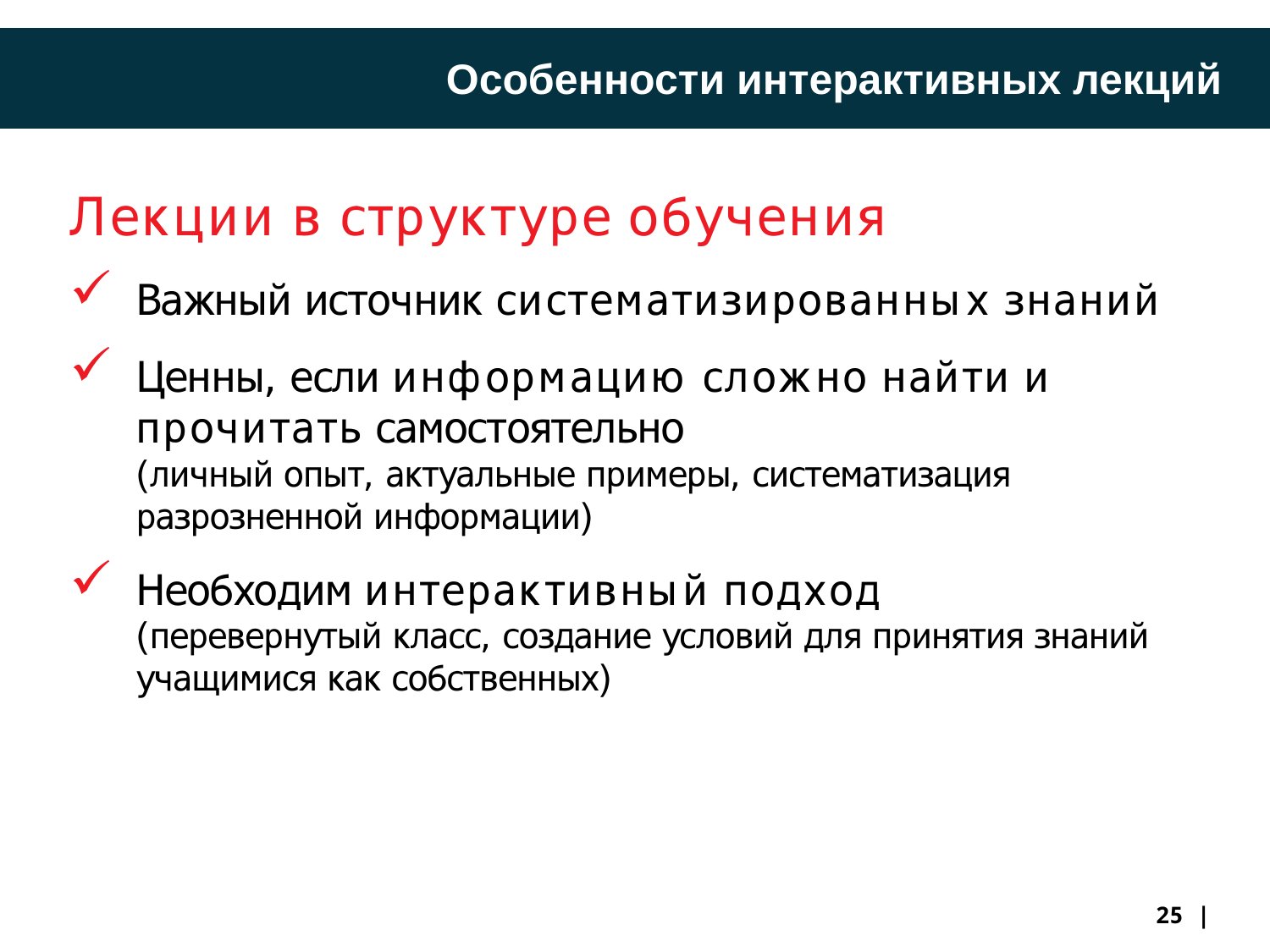

Особенности интерактивных лекций
Лекции в структуре обучения
Важный источник систематизированных знаний
Ценны, если информацию сложно найти и прочитать самостоятельно
(личный опыт, актуальные примеры, систематизация разрозненной информации)
Необходим интерактивный подход
(перевернутый класс, создание условий для принятия знаний учащимися как собственных)